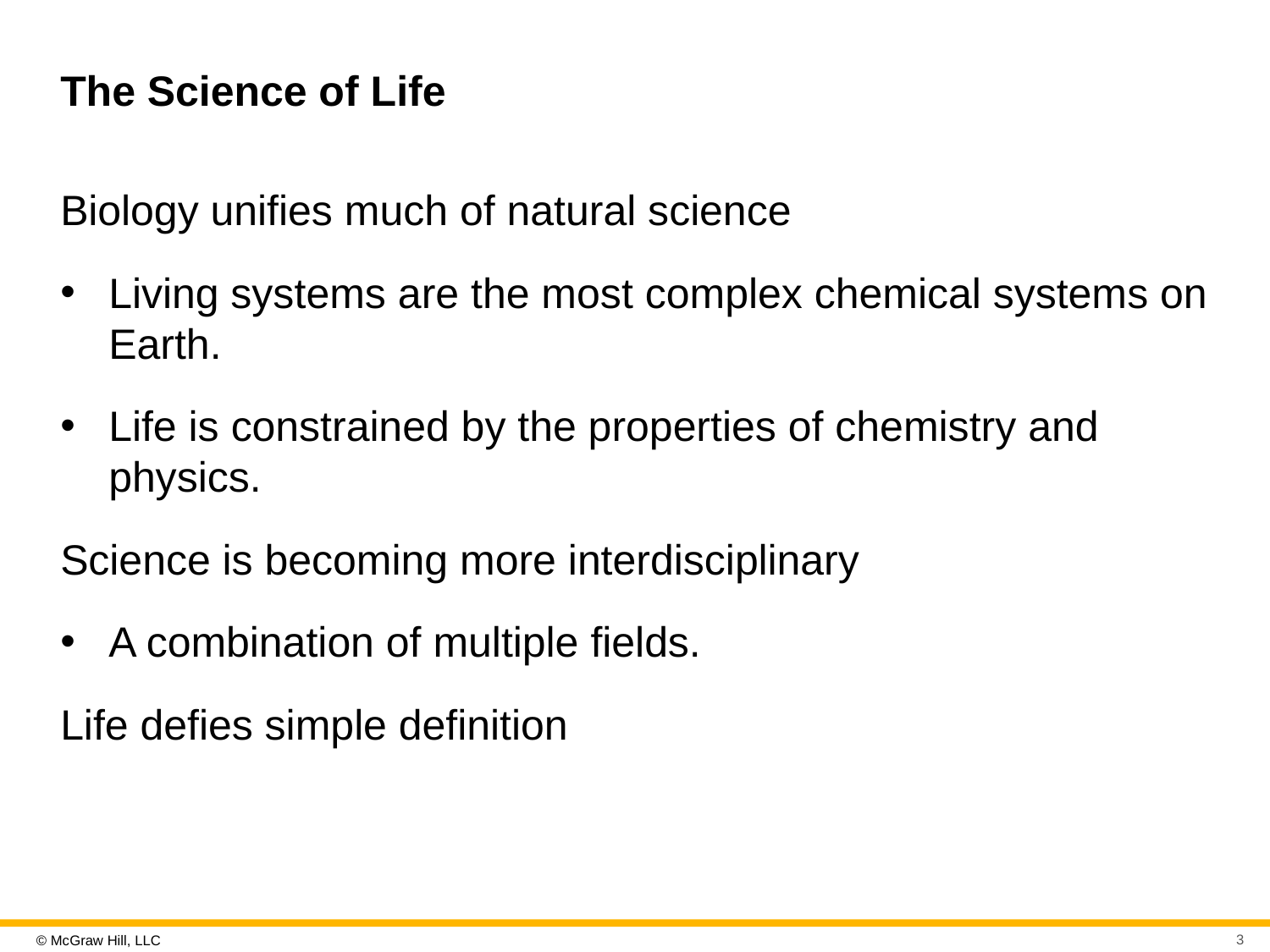

# The Science of Life
Biology unifies much of natural science
Living systems are the most complex chemical systems on Earth.
Life is constrained by the properties of chemistry and physics.
Science is becoming more interdisciplinary
A combination of multiple fields.
Life defies simple definition
3